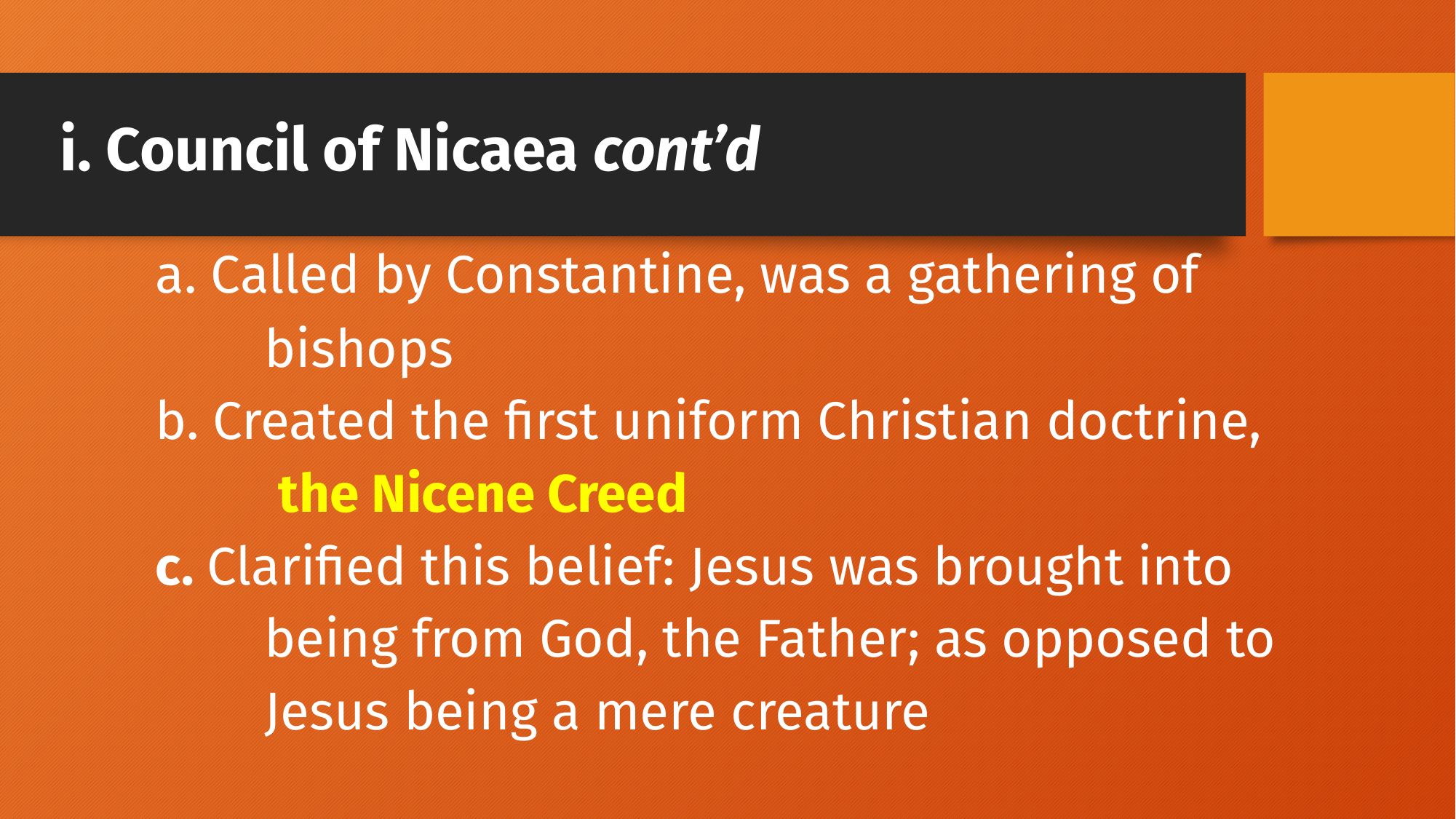

# i. Council of Nicaea cont’d
	a. Called by Constantine, was a gathering of
		bishops
	b. Created the first uniform Christian doctrine,
		 the Nicene Creed
	c. Clarified this belief: Jesus was brought into
		being from God, the Father; as opposed to
		Jesus being a mere creature